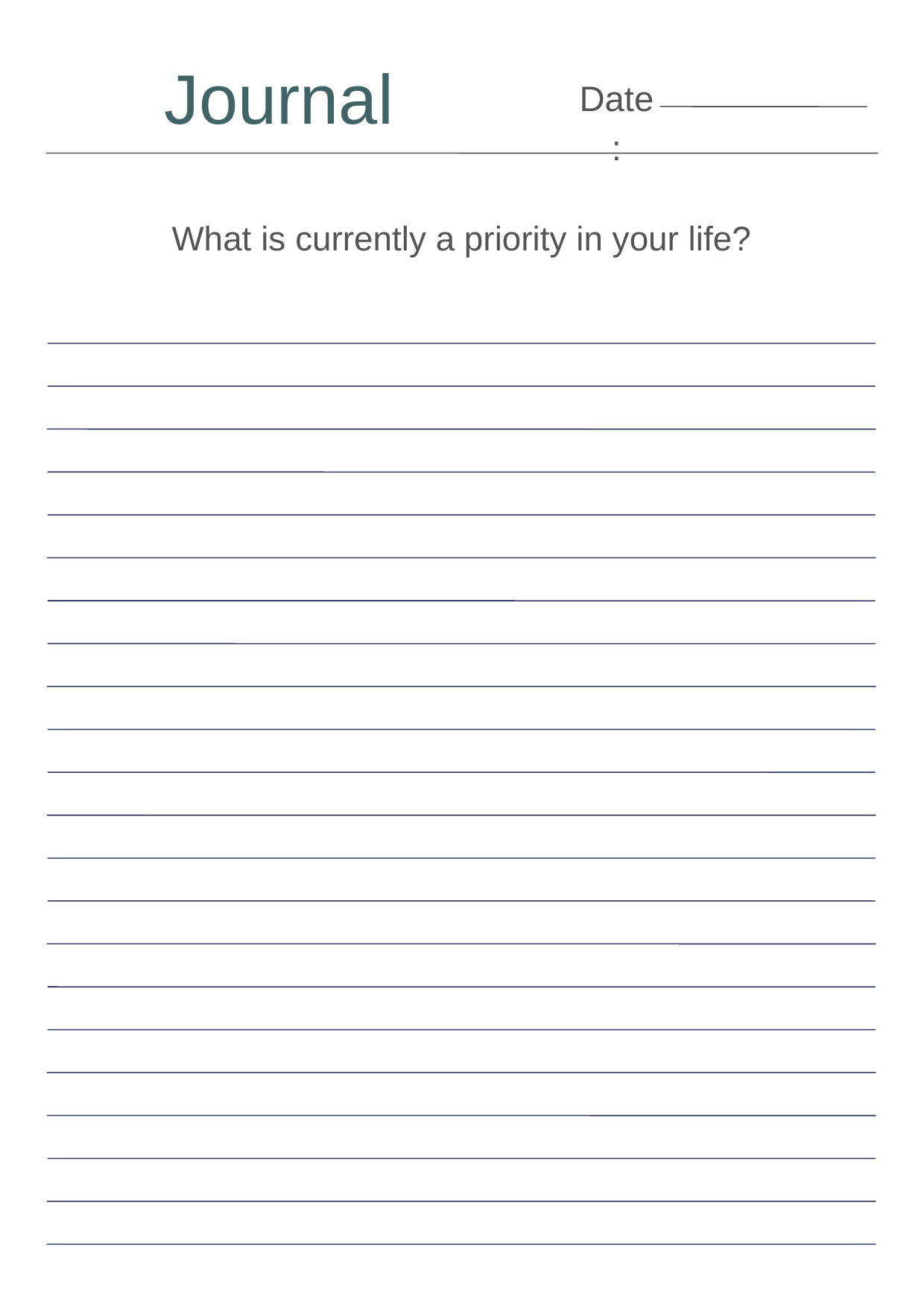

Journal
Date:

What is currently a priority in your life?